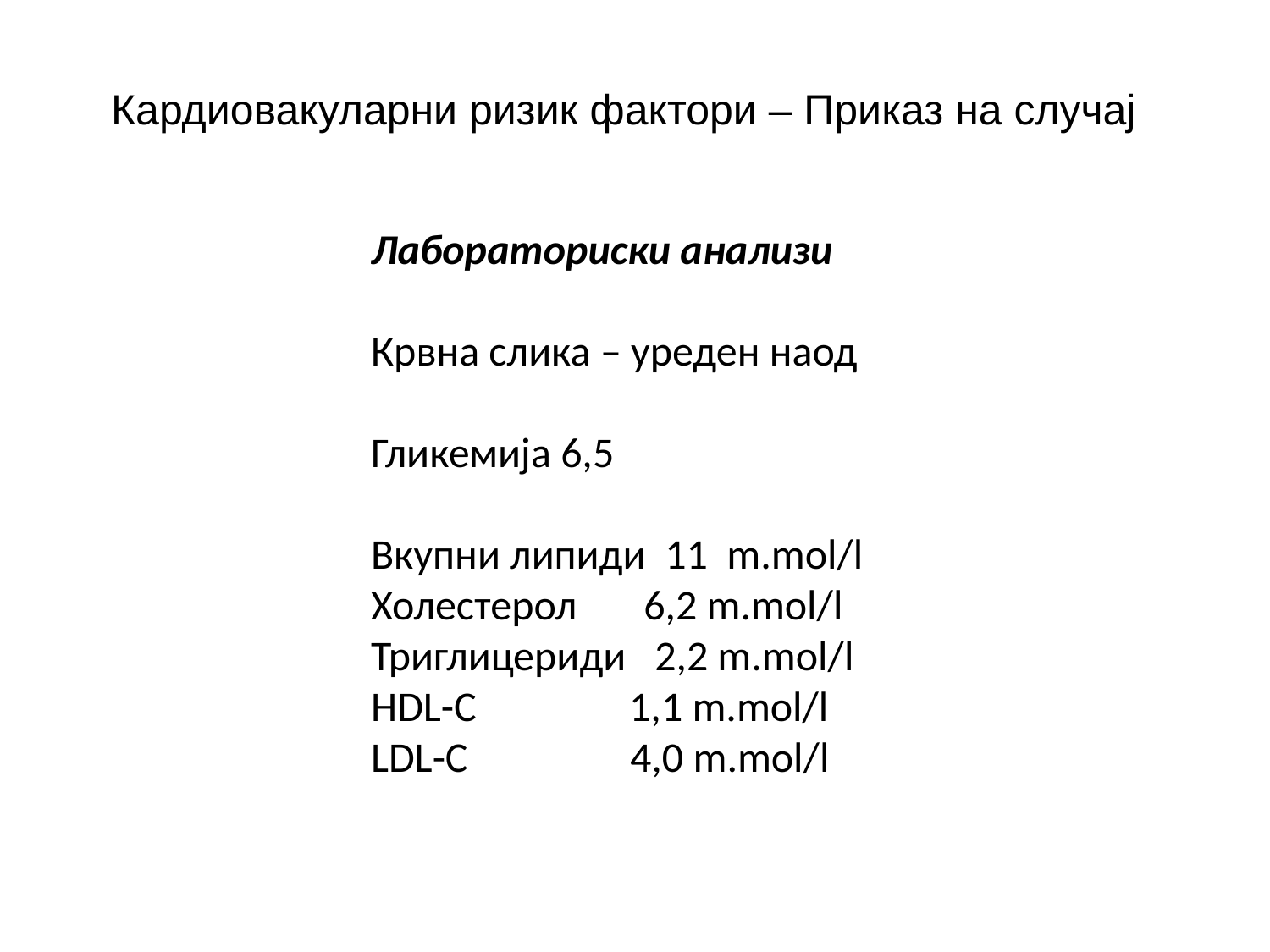

Кардиовакуларни ризик фактори – Приказ на случај
Лабораториски анализи

Крвна слика – уреден наод

Гликемија 6,5

Вкупни липиди  11  m.mol/l
Холестерол       6,2 m.mol/l
Триглицериди   2,2 m.mol/l
HDL-C                1,1 m.mol/l
LDL-C                 4,0 m.mol/l